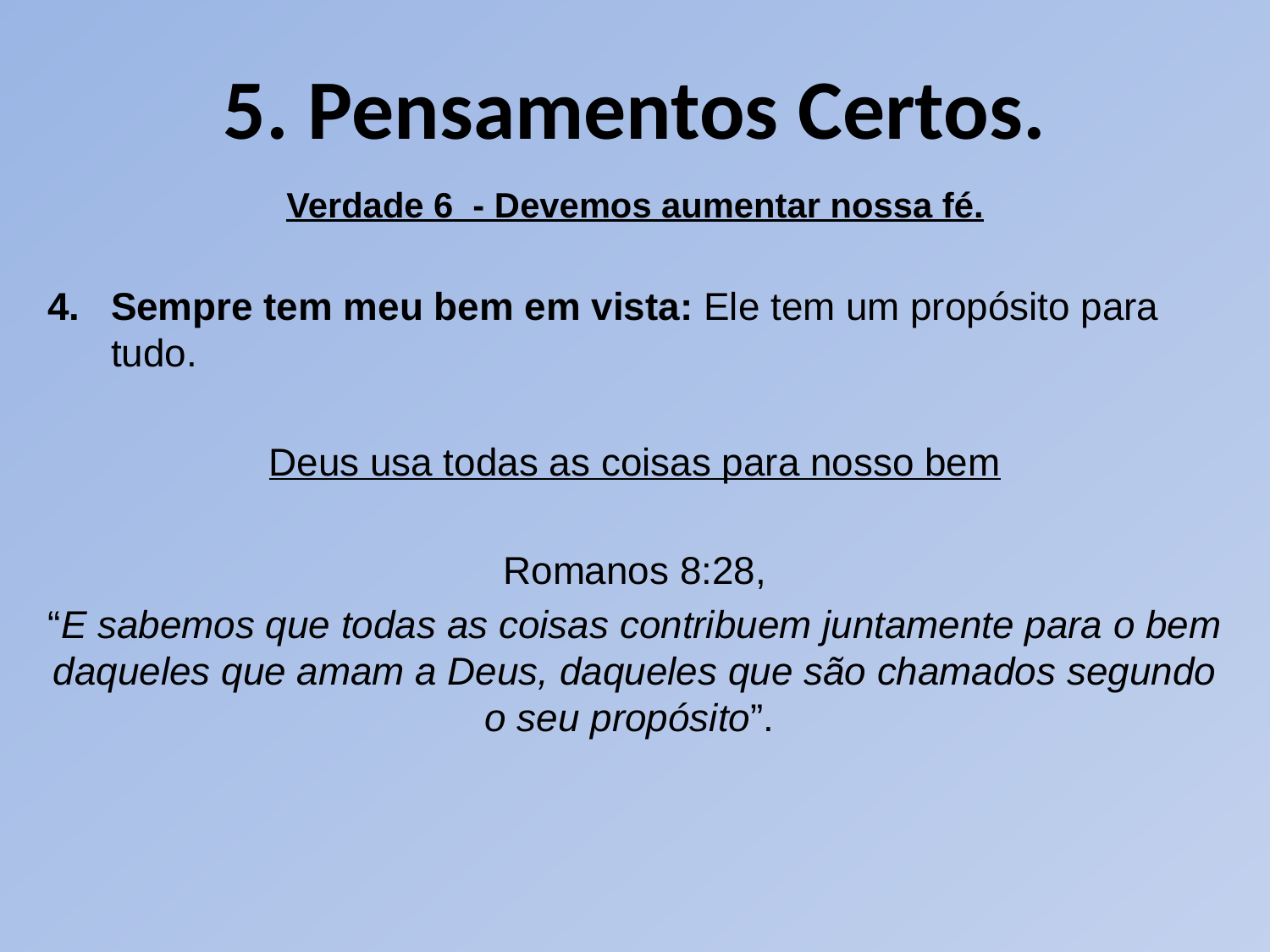

# 5. Pensamentos Certos.
Verdade 6  - Devemos aumentar nossa fé.

Sempre tem meu bem em vista: Ele tem um propósito para tudo.

Deus usa todas as coisas para nosso bem

Romanos 8:28,
“E sabemos que todas as coisas contribuem juntamente para o bem daqueles que amam a Deus, daqueles que são chamados segundo o seu propósito”.